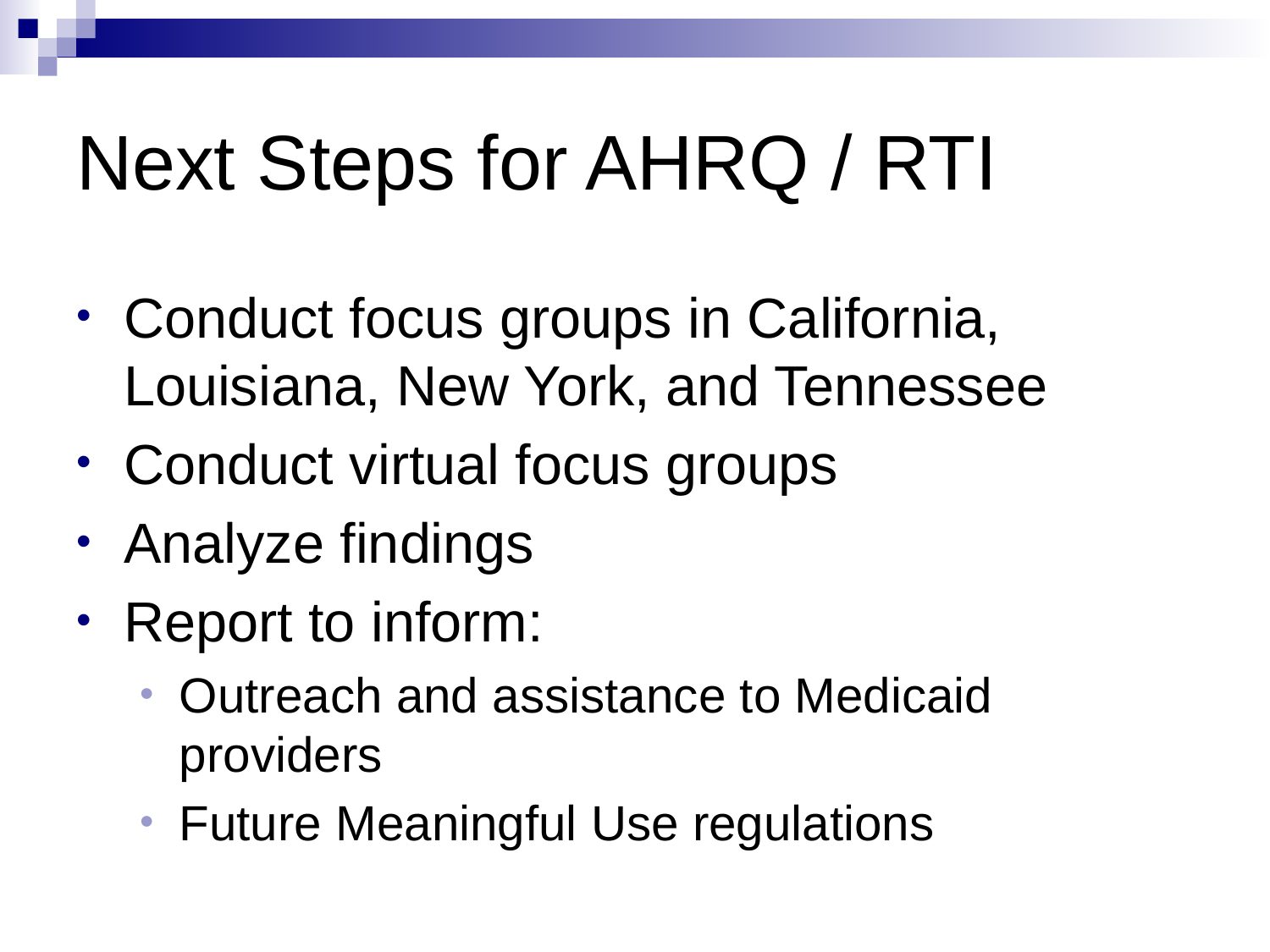

# Next Steps for AHRQ / RTI
Conduct focus groups in California, Louisiana, New York, and Tennessee
Conduct virtual focus groups
Analyze findings
Report to inform:
Outreach and assistance to Medicaid providers
Future Meaningful Use regulations